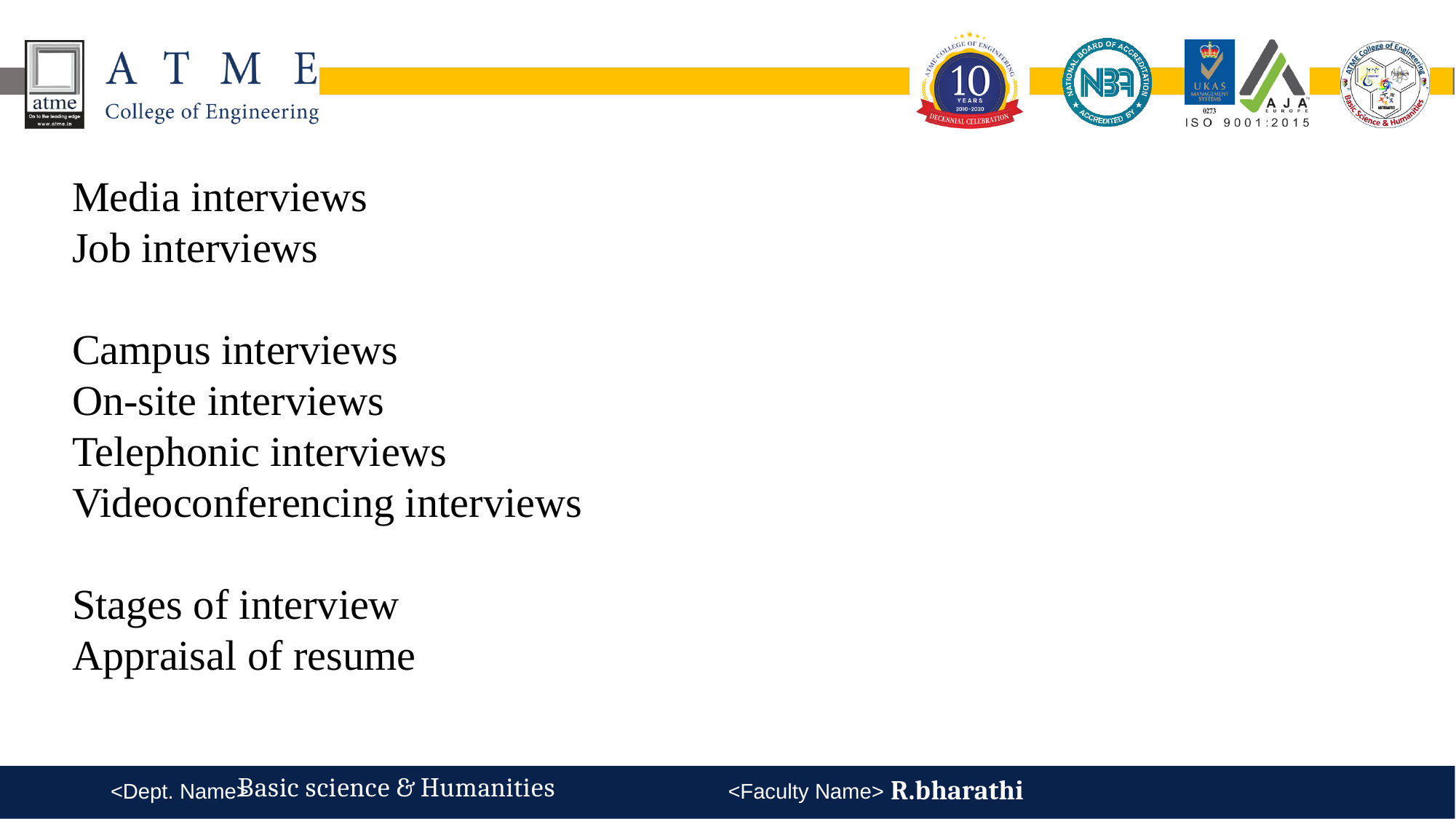

Media interviews
Job interviews

Campus interviews
On-site interviews
Telephonic interviews
Videoconferencing interviews

Stages of interview
Appraisal of resume
Basic science & Humanities
R.bharathi